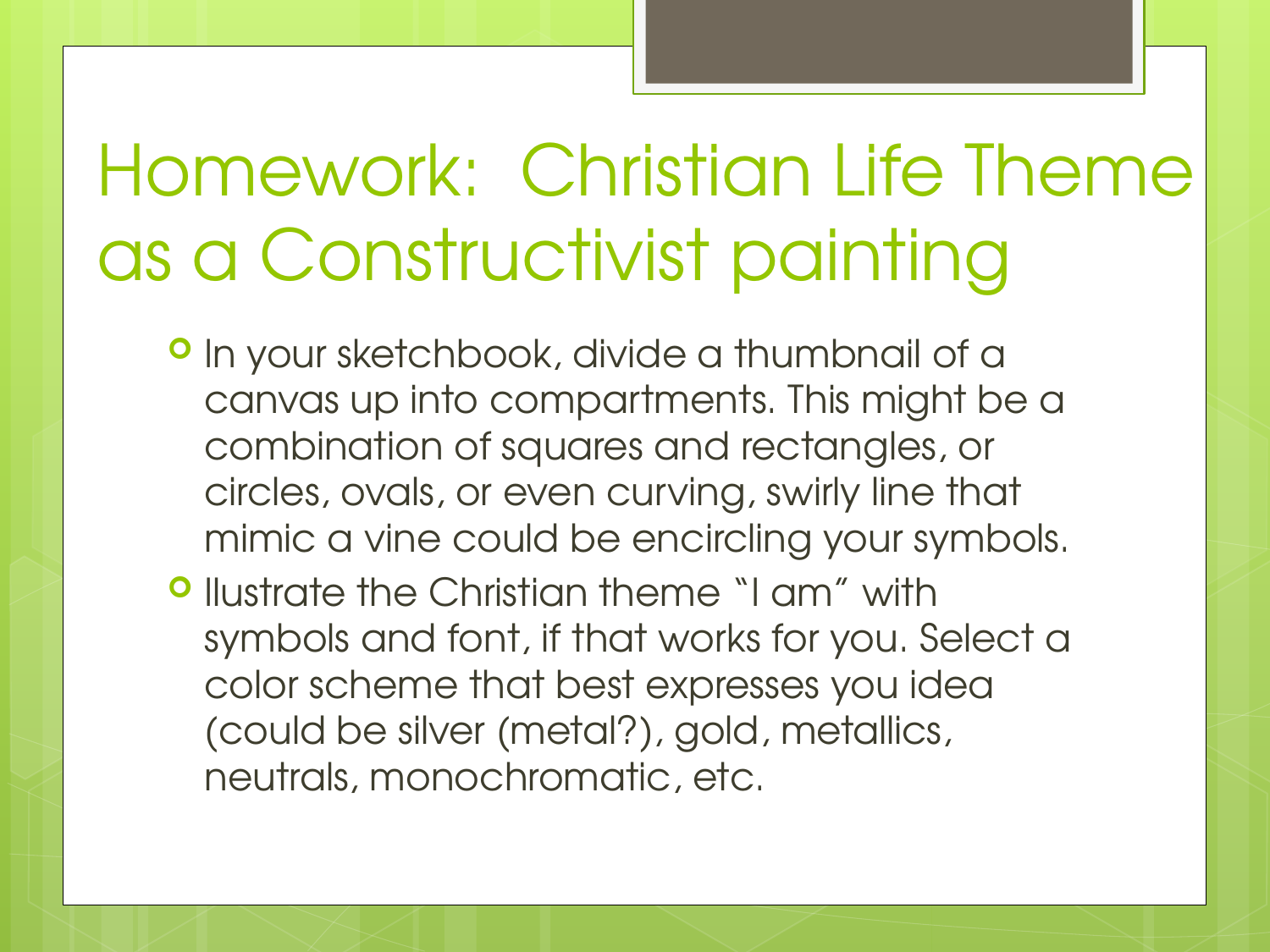

# Homework:  Christian Life Theme as a Constructivist painting
In your sketchbook, divide a thumbnail of a canvas up into compartments. This might be a combination of squares and rectangles, or circles, ovals, or even curving, swirly line that mimic a vine could be encircling your symbols.
Ilustrate the Christian theme “I am” with symbols and font, if that works for you. Select a color scheme that best expresses you idea (could be silver (metal?), gold, metallics, neutrals, monochromatic, etc.